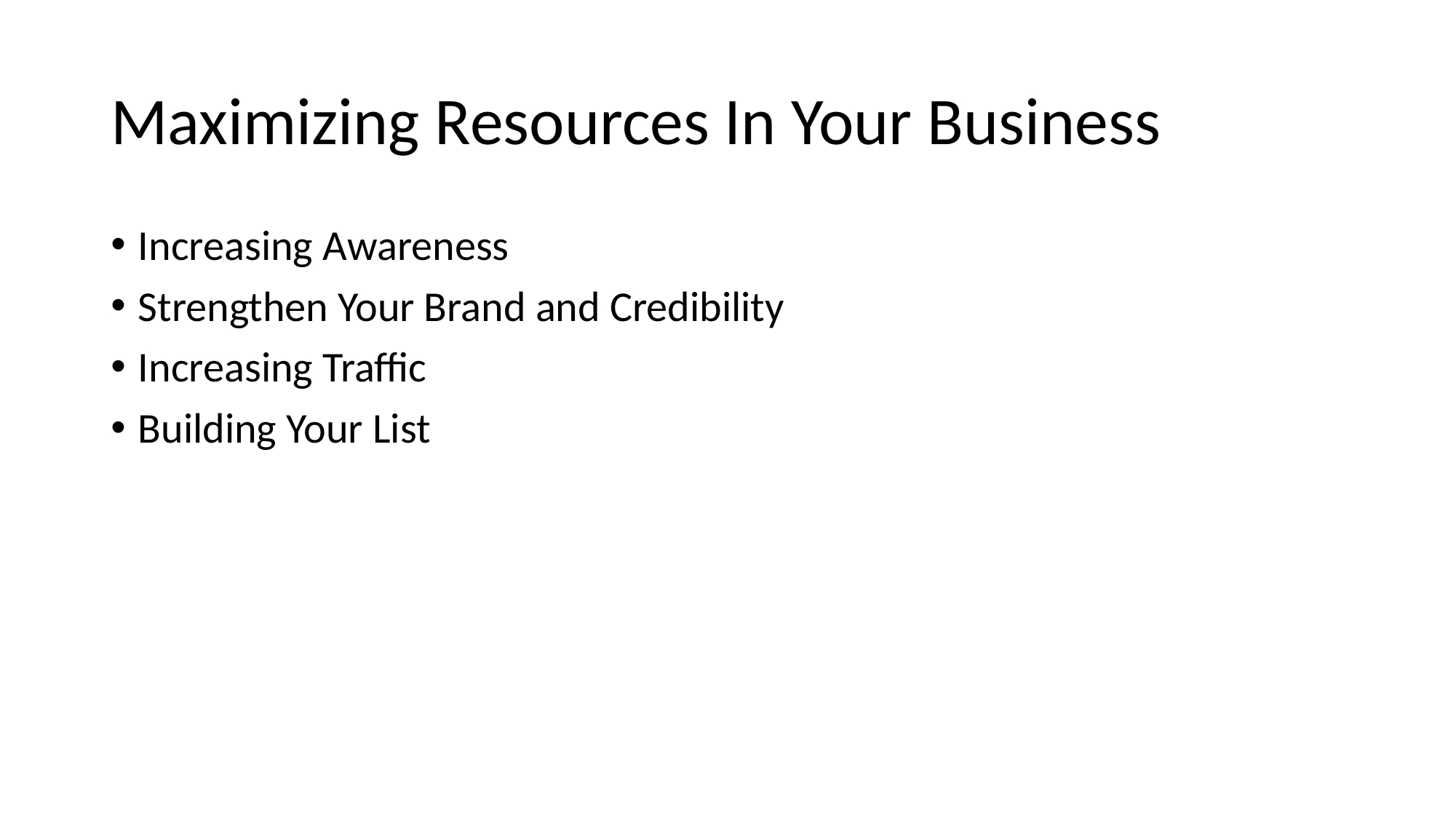

# Maximizing Resources In Your Business
Increasing Awareness
Strengthen Your Brand and Credibility
Increasing Traffic
Building Your List